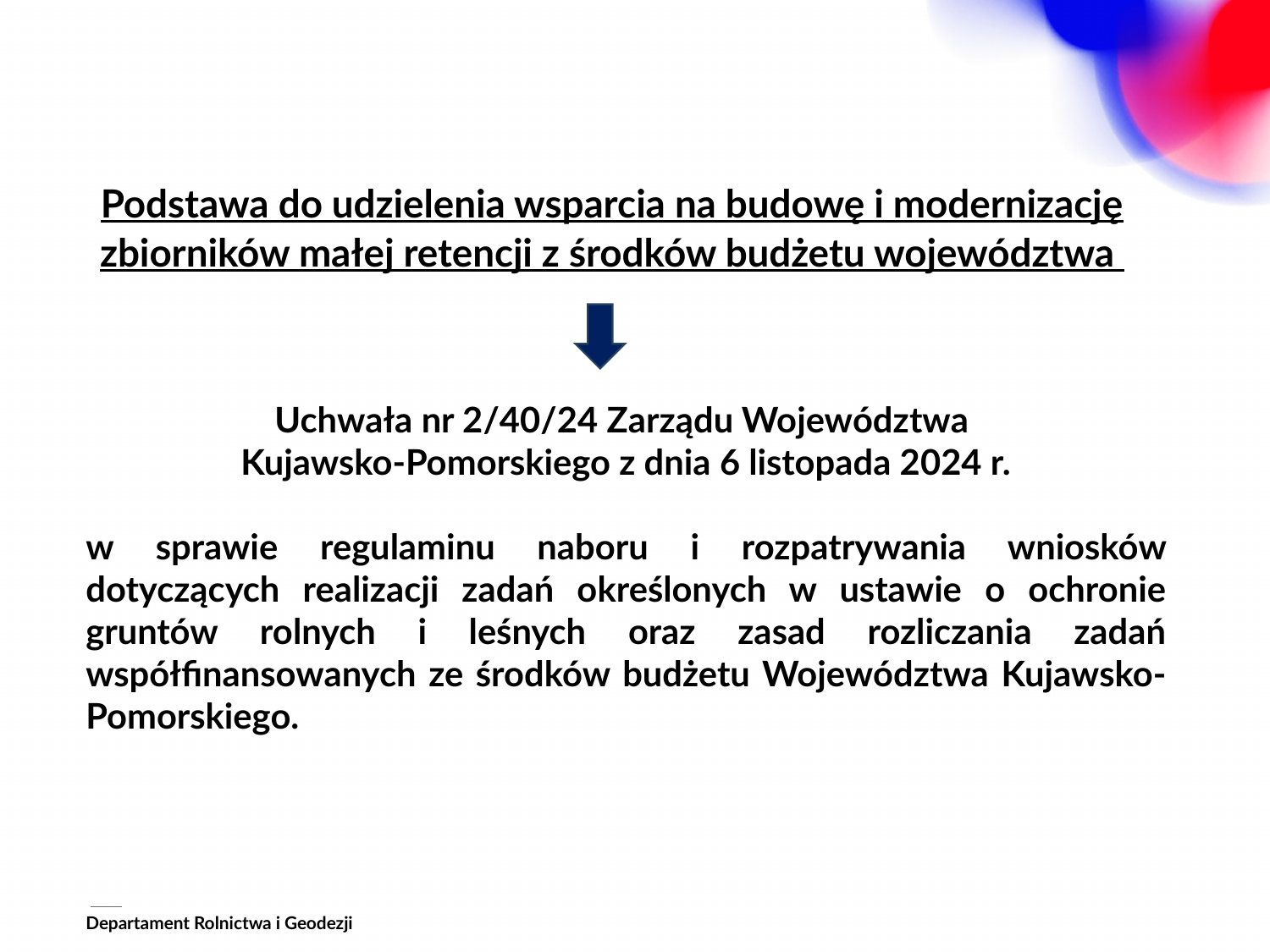

# Podstawa do udzielenia wsparcia na budowę i modernizację zbiorników małej retencji z środków budżetu województwa

Uchwała nr 2/40/24 Zarządu Województwa
Kujawsko-Pomorskiego z dnia 6 listopada 2024 r.

w sprawie regulaminu naboru i rozpatrywania wniosków dotyczących realizacji zadań określonych w ustawie o ochronie gruntów rolnych i leśnych oraz zasad rozliczania zadań współfinansowanych ze środków budżetu Województwa Kujawsko-Pomorskiego.
Departament Rolnictwa i Geodezji